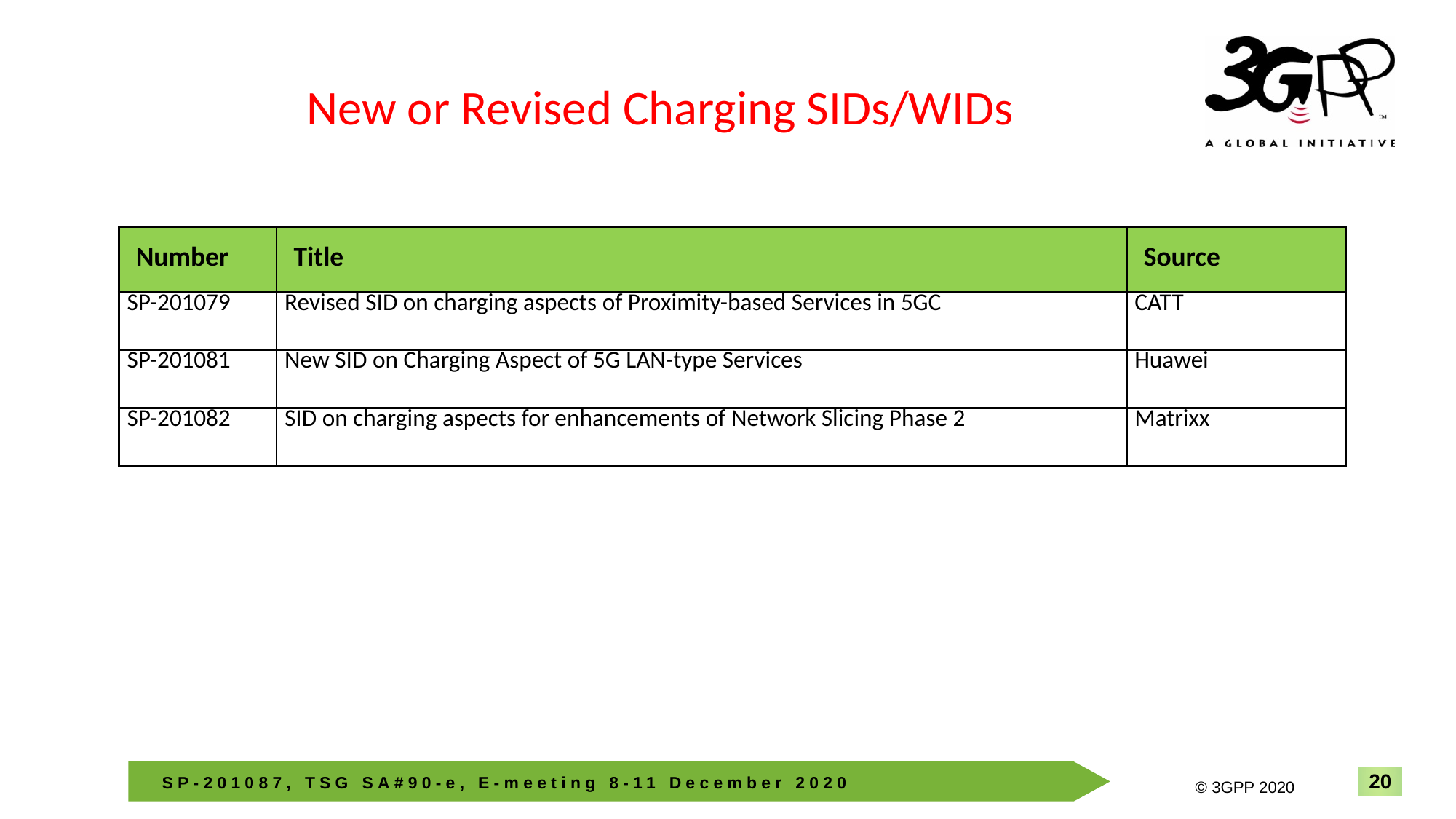

New or Revised Charging SIDs/WIDs
| Number | Title | Source |
| --- | --- | --- |
| SP-201079 | Revised SID on charging aspects of Proximity-based Services in 5GC | CATT |
| SP-201081 | New SID on Charging Aspect of 5G LAN-type Services | Huawei |
| SP-201082 | SID on charging aspects for enhancements of Network Slicing Phase 2 | Matrixx |